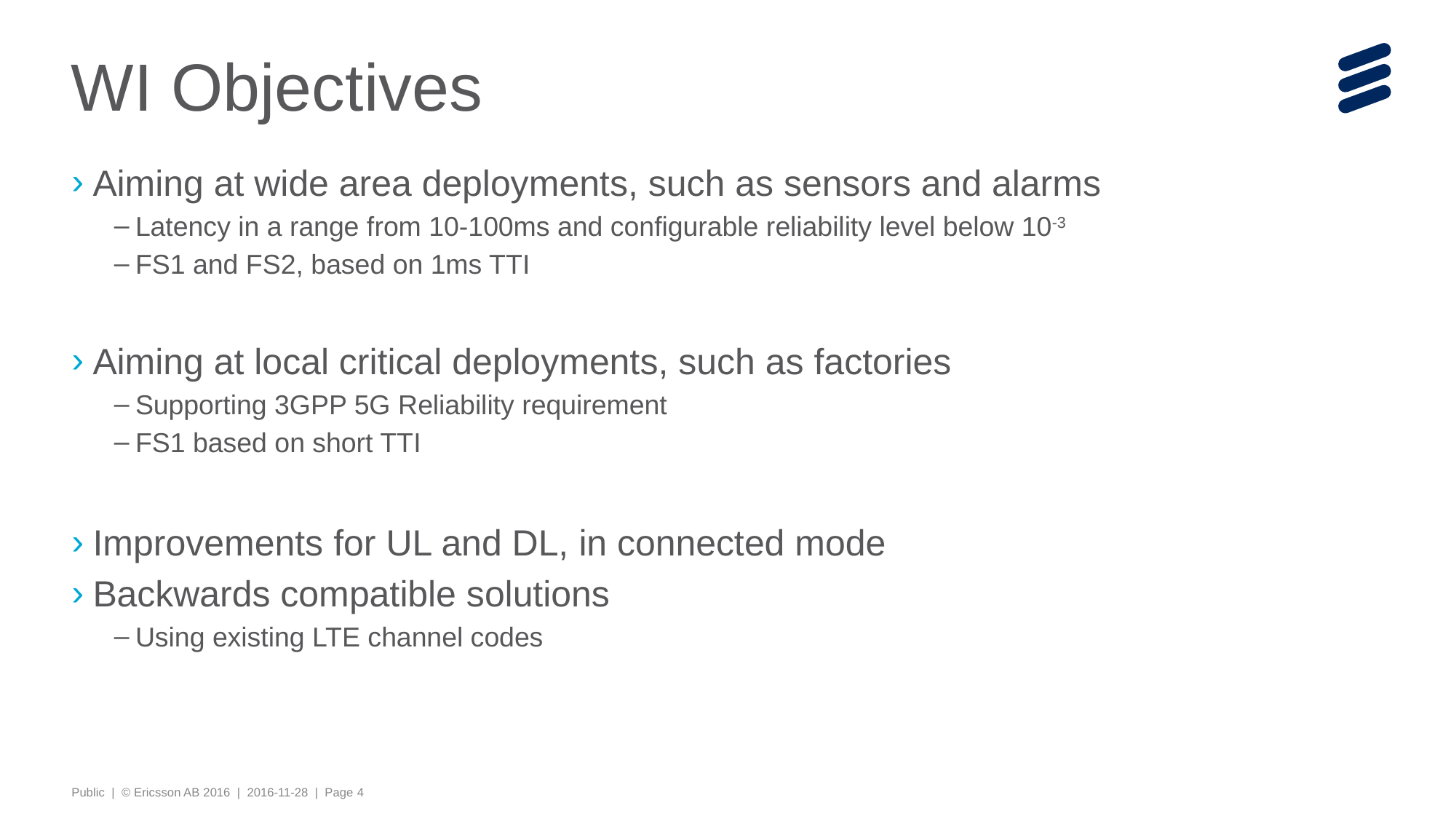

# WI Objectives
Aiming at wide area deployments, such as sensors and alarms
Latency in a range from 10-100ms and configurable reliability level below 10-3
FS1 and FS2, based on 1ms TTI

Aiming at local critical deployments, such as factories
Supporting 3GPP 5G Reliability requirement
FS1 based on short TTI

Improvements for UL and DL, in connected mode
Backwards compatible solutions
Using existing LTE channel codes